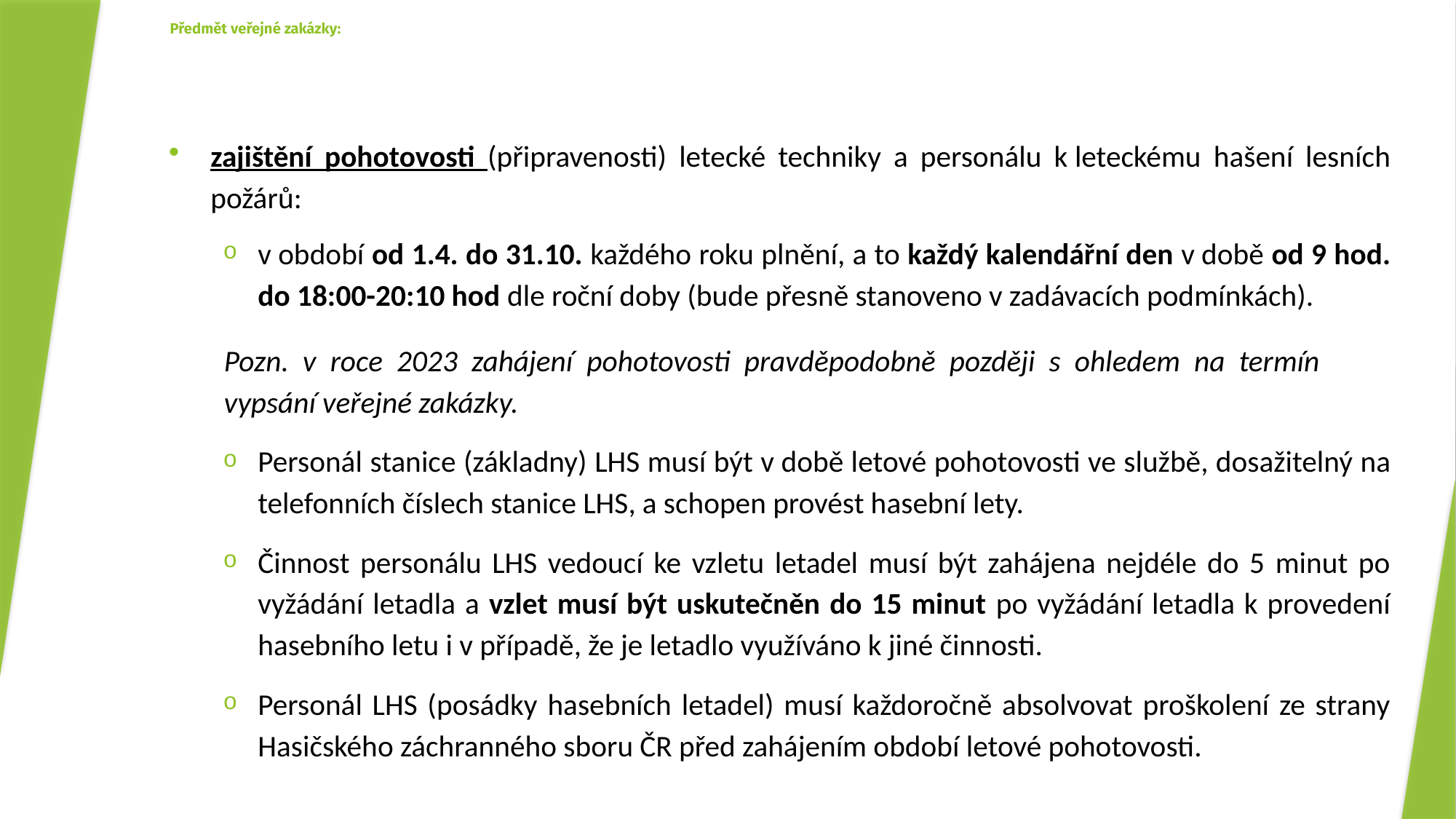

# Předmět veřejné zakázky:
zajištění pohotovosti (připravenosti) letecké techniky a personálu k leteckému hašení lesních požárů:
v období od 1.4. do 31.10. každého roku plnění, a to každý kalendářní den v době od 9 hod. do 18:00-20:10 hod dle roční doby (bude přesně stanoveno v zadávacích podmínkách).
	Pozn. v roce 2023 zahájení pohotovosti pravděpodobně později s ohledem na termín 	vypsání veřejné zakázky.
Personál stanice (základny) LHS musí být v době letové pohotovosti ve službě, dosažitelný na telefonních číslech stanice LHS, a schopen provést hasební lety.
Činnost personálu LHS vedoucí ke vzletu letadel musí být zahájena nejdéle do 5 minut po vyžádání letadla a vzlet musí být uskutečněn do 15 minut po vyžádání letadla k provedení hasebního letu i v případě, že je letadlo využíváno k jiné činnosti.
Personál LHS (posádky hasebních letadel) musí každoročně absolvovat proškolení ze strany Hasičského záchranného sboru ČR před zahájením období letové pohotovosti.